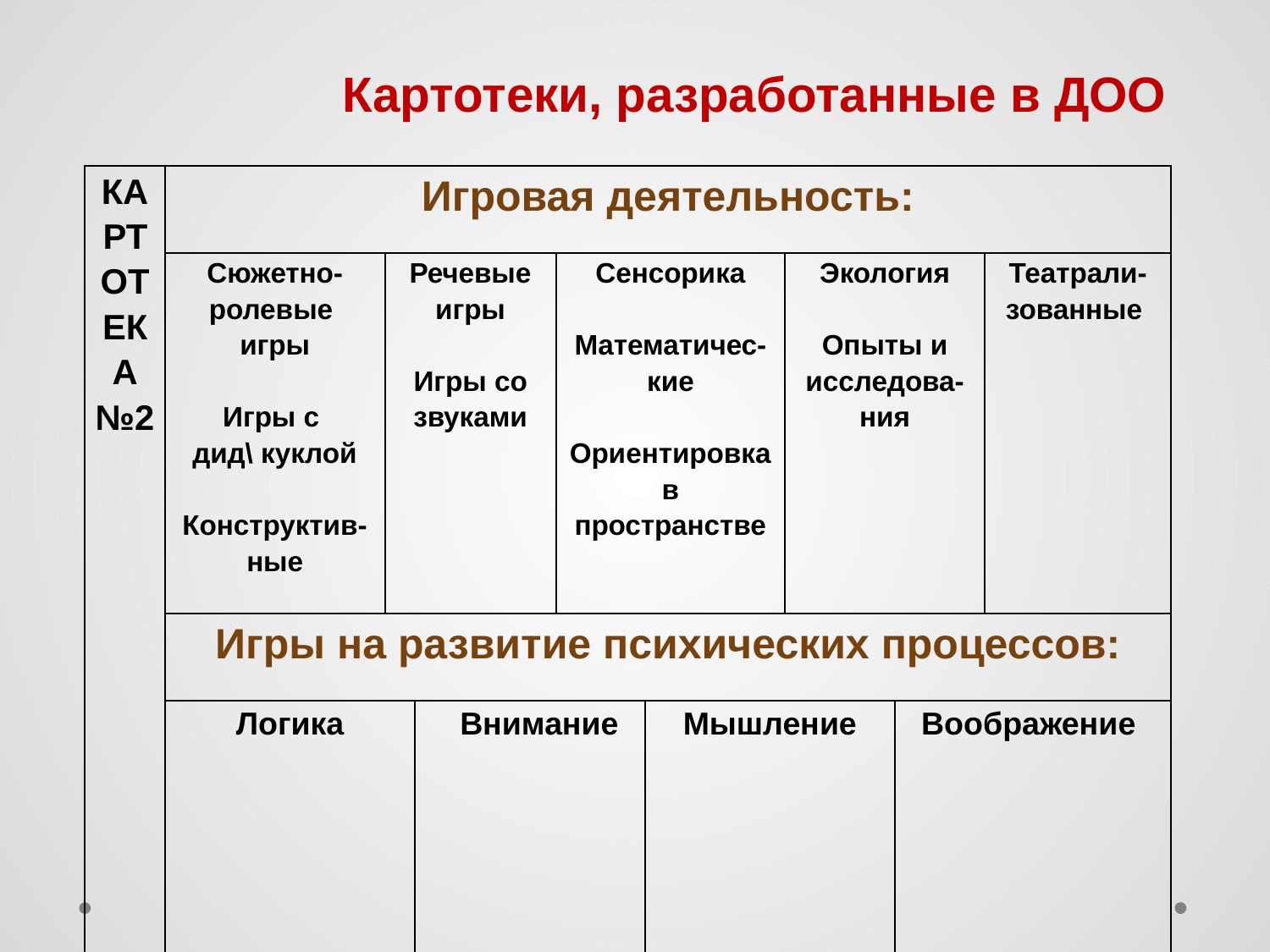

Картотеки, разработанные в ДОО
| КАРТОТЕКА №2 | Игровая деятельность: |  |  |  |  |  |  |  |
| --- | --- | --- | --- | --- | --- | --- | --- | --- |
|  | Сюжетно-ролевые игры   Игры с дид\ куклой Конструктив- ные | Речевые игры   Игры со звуками |  | Сенсорика   Математичес- кие   Ориентировка в пространстве |  | Экология   Опыты и исследова-ния |  | Театрали-зованные |
|  | Игры на развитие психических процессов: |  |  |  |  |  |  |  |
|  | Логика |  | Внимание |  | Мышление |  | Воображение |  |